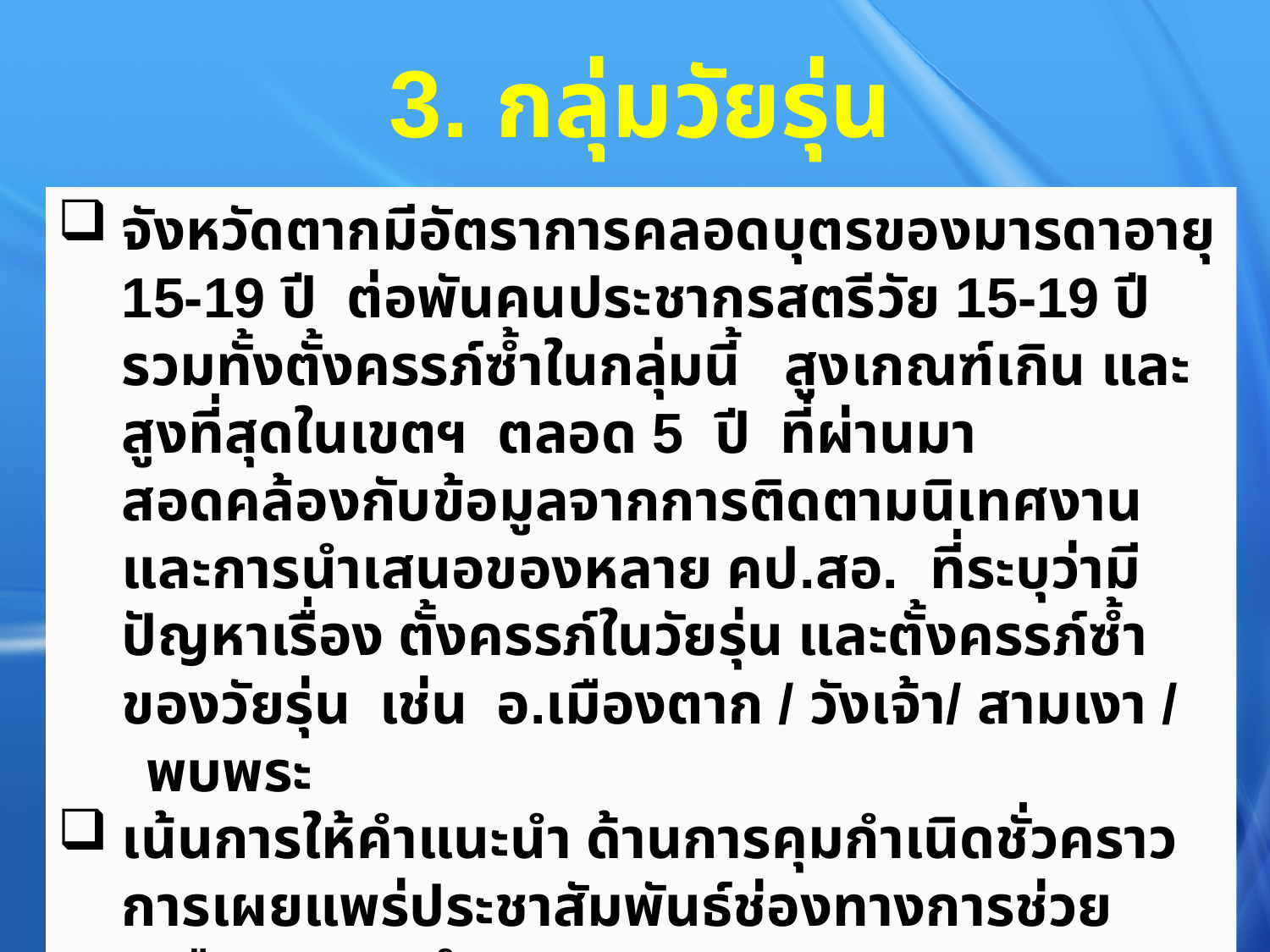

3. กลุ่มวัยรุ่น
จังหวัดตากมีอัตราการคลอดบุตรของมารดาอายุ 15-19 ปี  ต่อพันคนประชากรสตรีวัย 15-19 ปี  รวมทั้งตั้งครรภ์ซ้ำในกลุ่มนี้   สูงเกณฑ์เกิน และสูงที่สุดในเขตฯ  ตลอด 5  ปี  ที่ผ่านมา  สอดคล้องกับข้อมูลจากการติดตามนิเทศงาน  และการนำเสนอของหลาย คป.สอ.  ที่ระบุว่ามีปัญหาเรื่อง ตั้งครรภ์ในวัยรุ่น และตั้งครรภ์ซ้ำของวัยรุ่น  เช่น  อ.เมืองตาก / วังเจ้า/ สามเงา /
      พบพระ
เน้นการให้คำแนะนำ ด้านการคุมกำเนิดชั่วคราว  การเผยแพร่ประชาสัมพันธ์ช่องทางการช่วยเหลือ และคุมกำเนิด
 แก้ไขปัญหาร่วมกับเครือข่ายต่างๆ ในชุมชน  และคนในชุมชน